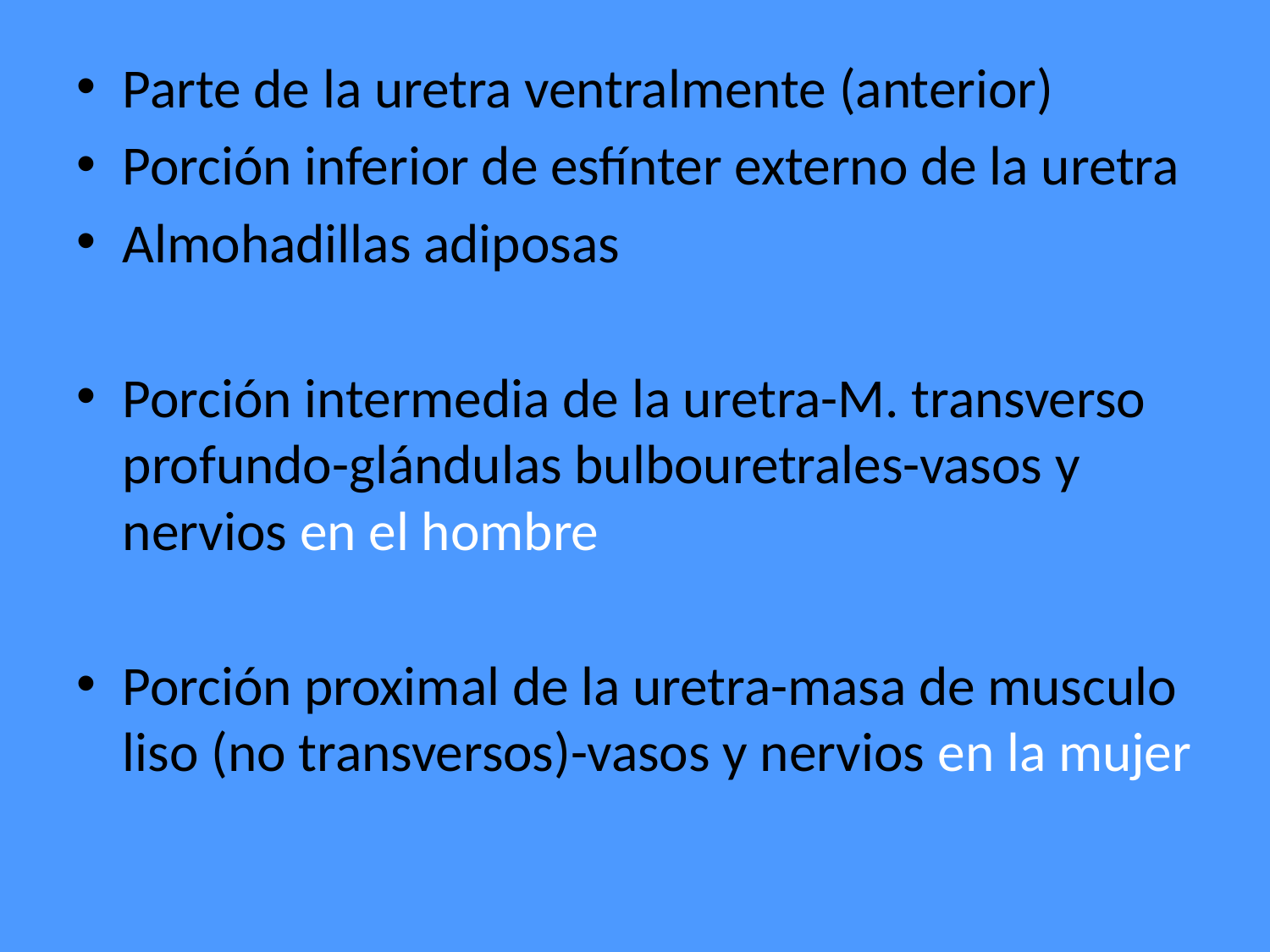

Parte de la uretra ventralmente (anterior)
Porción inferior de esfínter externo de la uretra
Almohadillas adiposas

Porción intermedia de la uretra-M. transverso profundo-glándulas bulbouretrales-vasos y nervios en el hombre

Porción proximal de la uretra-masa de musculo liso (no transversos)-vasos y nervios en la mujer